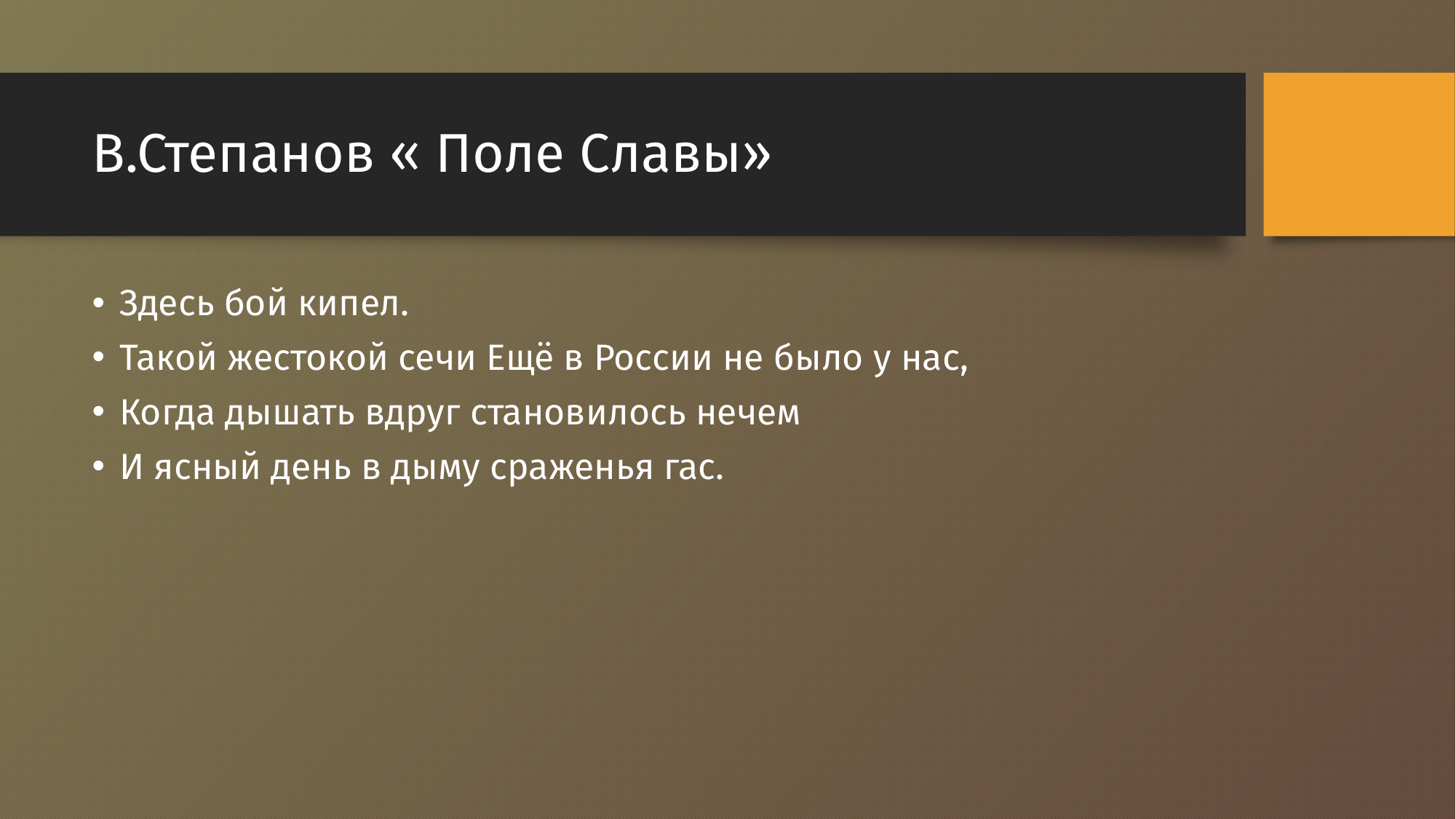

# В.Степанов « Поле Славы»
Здесь бой кипел.
Такой жестокой сечи Ещё в России не было у нас,
Когда дышать вдруг становилось нечем
И ясный день в дыму сраженья гас.